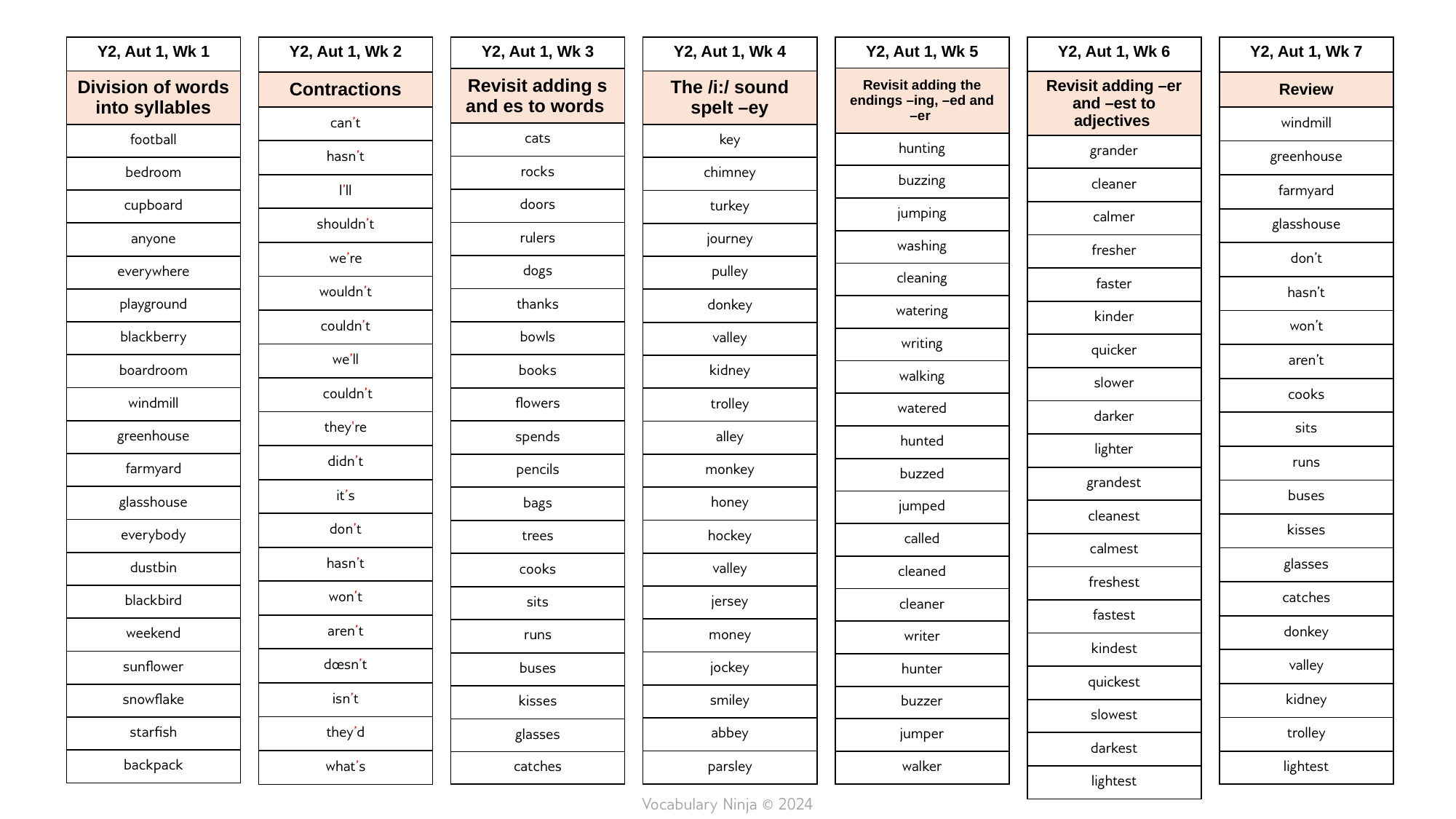

| Y2, Aut 1, Wk 2 |
| --- |
| Contractions |
| can’t |
| hasn’t |
| I’ll |
| shouldn’t |
| we’re |
| wouldn’t |
| couldn’t |
| we’ll |
| couldn’t |
| they're |
| didn’t |
| it’s |
| don’t |
| hasn’t |
| won’t |
| aren’t |
| doesn’t |
| isn’t |
| they’d |
| what’s |
| Y2, Aut 1, Wk 7 |
| --- |
| Review |
| windmill |
| greenhouse |
| farmyard |
| glasshouse |
| don’t |
| hasn’t |
| won’t |
| aren’t |
| cooks |
| sits |
| runs |
| buses |
| kisses |
| glasses |
| catches |
| donkey |
| valley |
| kidney |
| trolley |
| lightest |
| Y2, Aut 1, Wk 1 |
| --- |
| Division of words into syllables |
| football |
| bedroom |
| cupboard |
| anyone |
| everywhere |
| playground |
| blackberry |
| boardroom |
| windmill |
| greenhouse |
| farmyard |
| glasshouse |
| everybody |
| dustbin |
| blackbird |
| weekend |
| sunflower |
| snowflake |
| starfish |
| backpack |
| Y2, Aut 1, Wk 3 |
| --- |
| Revisit adding s and es to words |
| cats |
| rocks |
| doors |
| rulers |
| dogs |
| thanks |
| bowls |
| books |
| flowers |
| spends |
| pencils |
| bags |
| trees |
| cooks |
| sits |
| runs |
| buses |
| kisses |
| glasses |
| catches |
| Y2, Aut 1, Wk 4 |
| --- |
| The /i:/ sound spelt –ey |
| key |
| chimney |
| turkey |
| journey |
| pulley |
| donkey |
| valley |
| kidney |
| trolley |
| alley |
| monkey |
| honey |
| hockey |
| valley |
| jersey |
| money |
| jockey |
| smiley |
| abbey |
| parsley |
| Y2, Aut 1, Wk 6 |
| --- |
| Revisit adding –er and –est to adjectives |
| grander |
| cleaner |
| calmer |
| fresher |
| faster |
| kinder |
| quicker |
| slower |
| darker |
| lighter |
| grandest |
| cleanest |
| calmest |
| freshest |
| fastest |
| kindest |
| quickest |
| slowest |
| darkest |
| lightest |
| Y2, Aut 1, Wk 5 |
| --- |
| Revisit adding the endings –ing, –ed and –er |
| hunting |
| buzzing |
| jumping |
| washing |
| cleaning |
| watering |
| writing |
| walking |
| watered |
| hunted |
| buzzed |
| jumped |
| called |
| cleaned |
| cleaner |
| writer |
| hunter |
| buzzer |
| jumper |
| walker |
Vocabulary Ninja © 2024